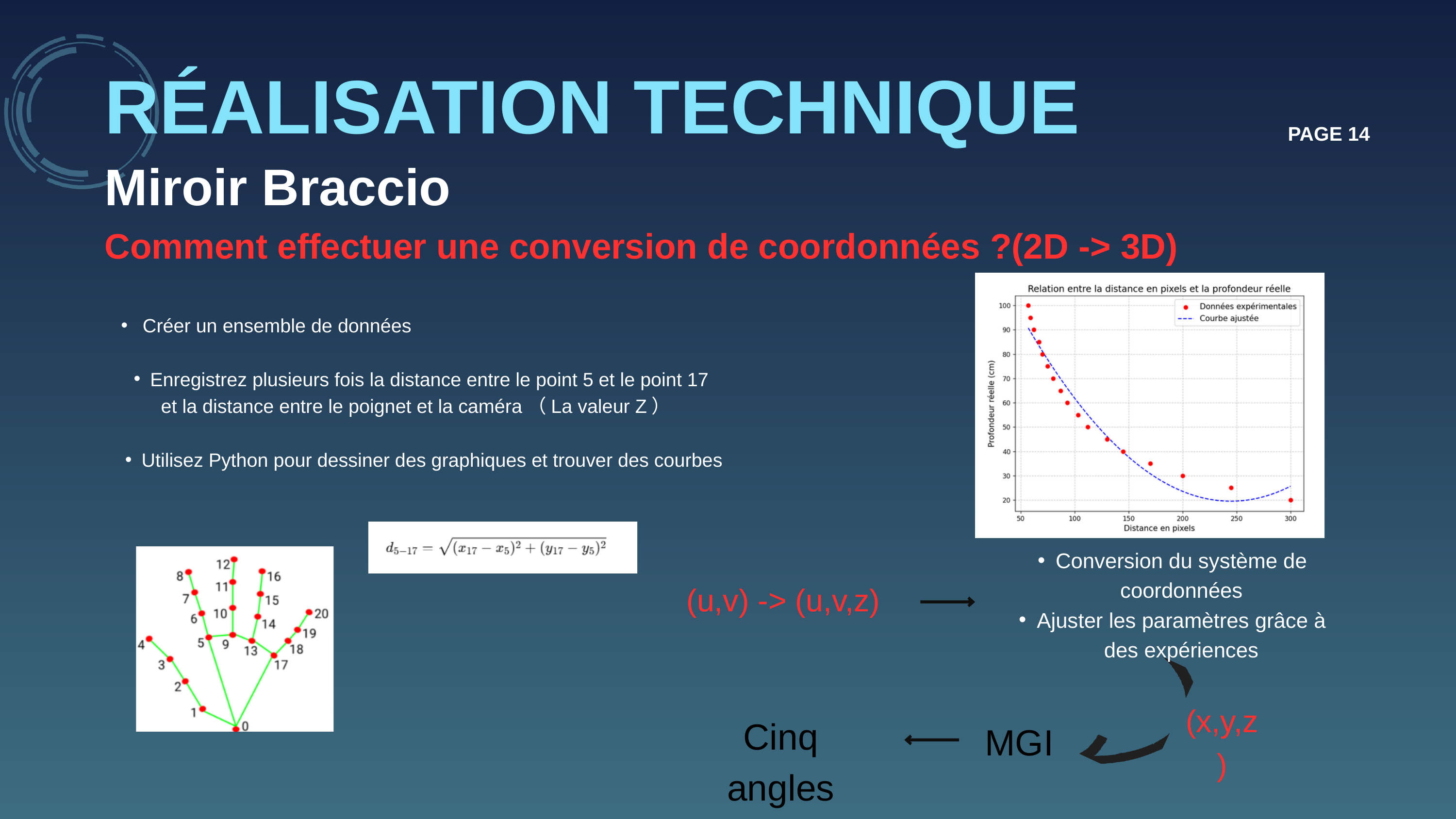

RÉALISATION TECHNIQUE
PAGE 14
Miroir Braccio
Comment effectuer une conversion de coordonnées ?(2D -> 3D)

 Créer un ensemble de données

Enregistrez plusieurs fois la distance entre le point 5 et le point 17
et la distance entre le poignet et la caméra（La valeur Z）

Utilisez Python pour dessiner des graphiques et trouver des courbes

Conversion du système de coordonnées
Ajuster les paramètres grâce à des expériences

(u,v) -> (u,v,z)

(x,y,z)
Cinq angles
MGI